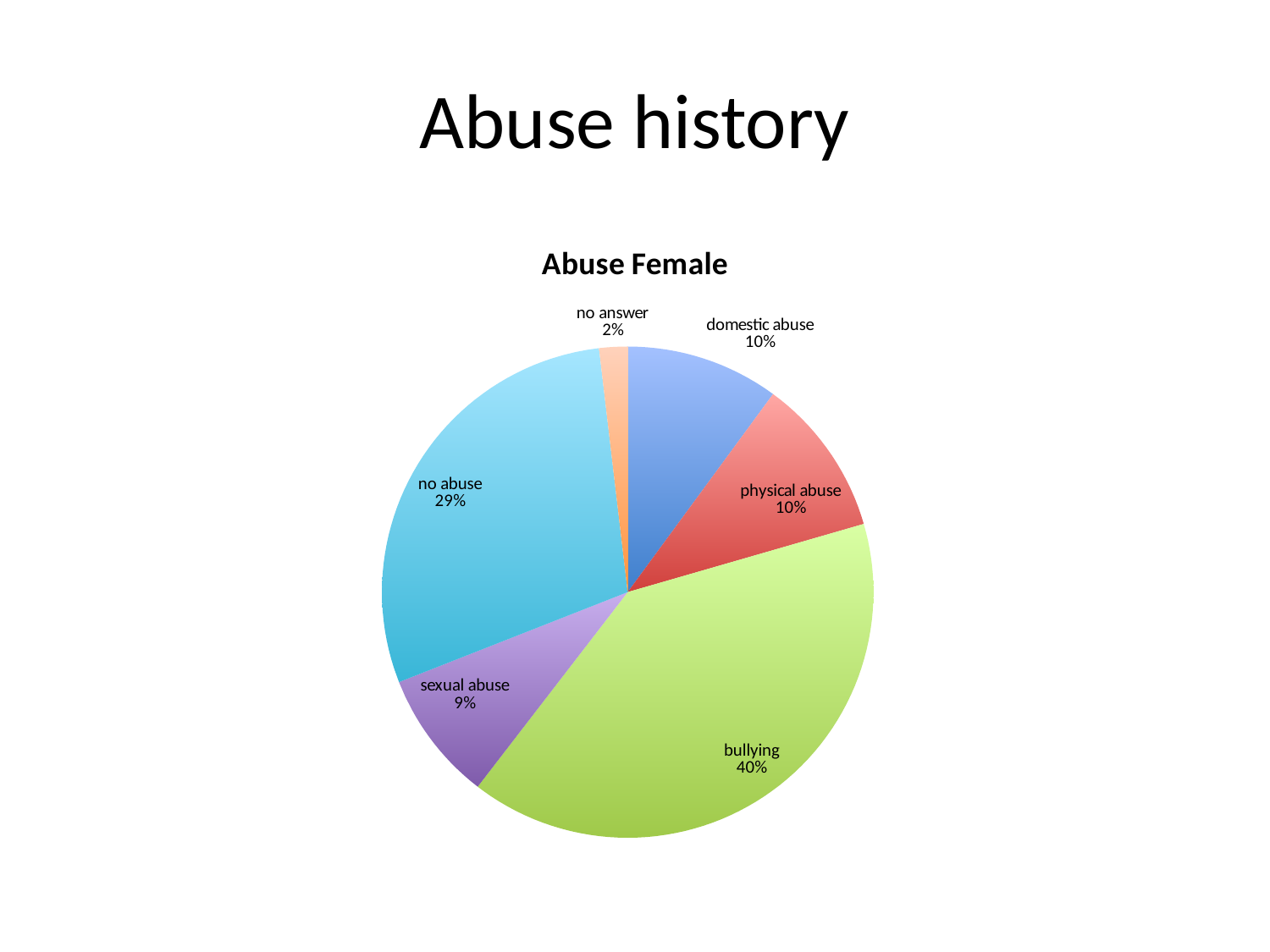

# Abuse history

### Chart:

| Category | Abuse Female |
|---|---|
| domestic abuse | 27.0 |
| physical abuse | 28.0 |
| bullying | 107.0 |
| sexual abuse | 23.0 |
| no abuse | 78.0 |
| no answer | 5.0 |